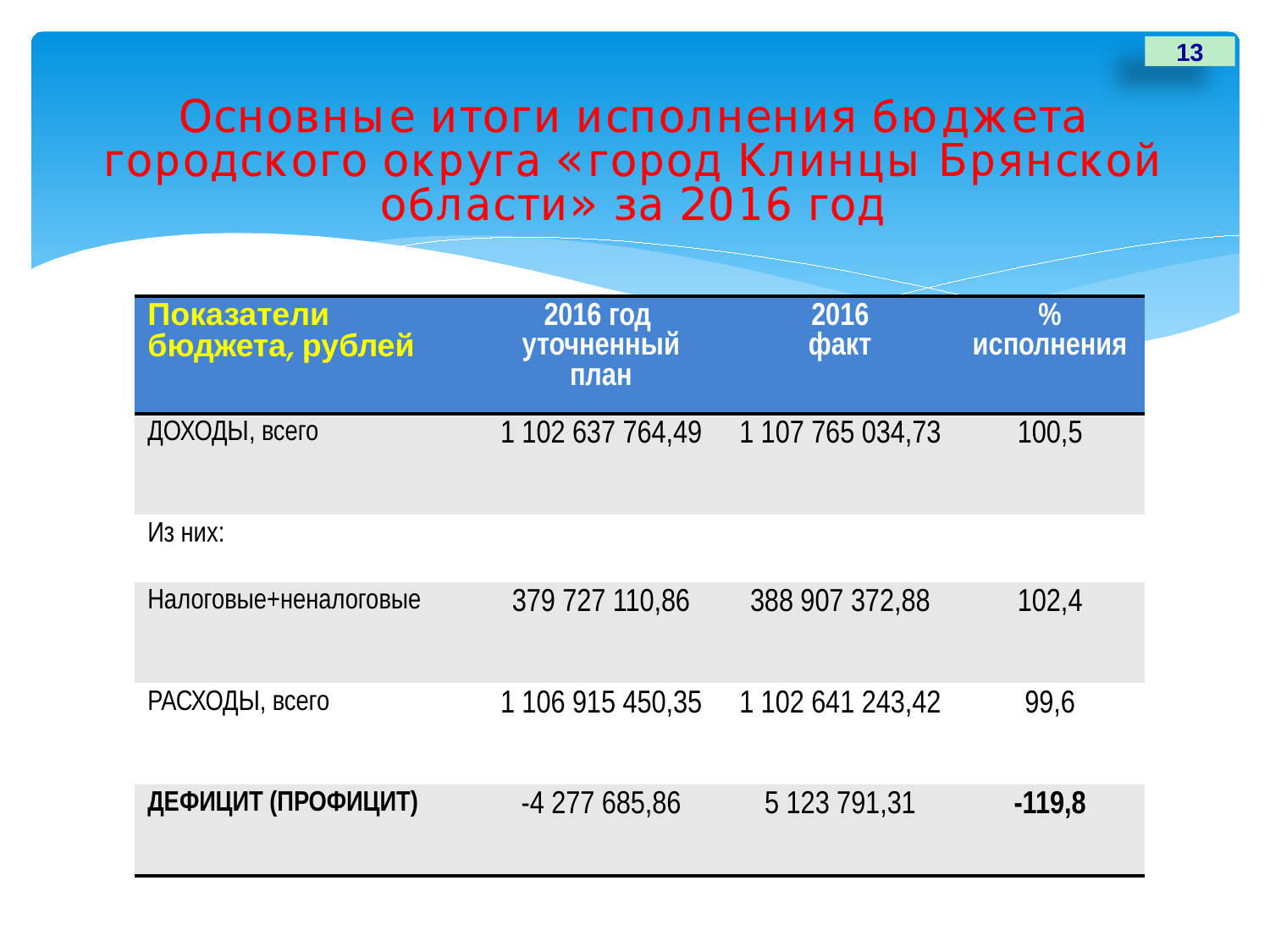

13
# Основные итоги исполнения бюджета городского округа «город Клинцы Брянской области» за 2016 год
| Показатели бюджета, рублей | 2016 год уточненный план | 2016 факт | % исполнения |
| --- | --- | --- | --- |
| ДОХОДЫ, всего | 1 102 637 764,49 | 1 107 765 034,73 | 100,5 |
| Из них: |  |  |  |
| Налоговые+неналоговые | 379 727 110,86 | 388 907 372,88 | 102,4 |
| РАСХОДЫ, всего | 1 106 915 450,35 | 1 102 641 243,42 | 99,6 |
| ДЕФИЦИТ (ПРОФИЦИТ) | -4 277 685,86 | 5 123 791,31 | -119,8 |